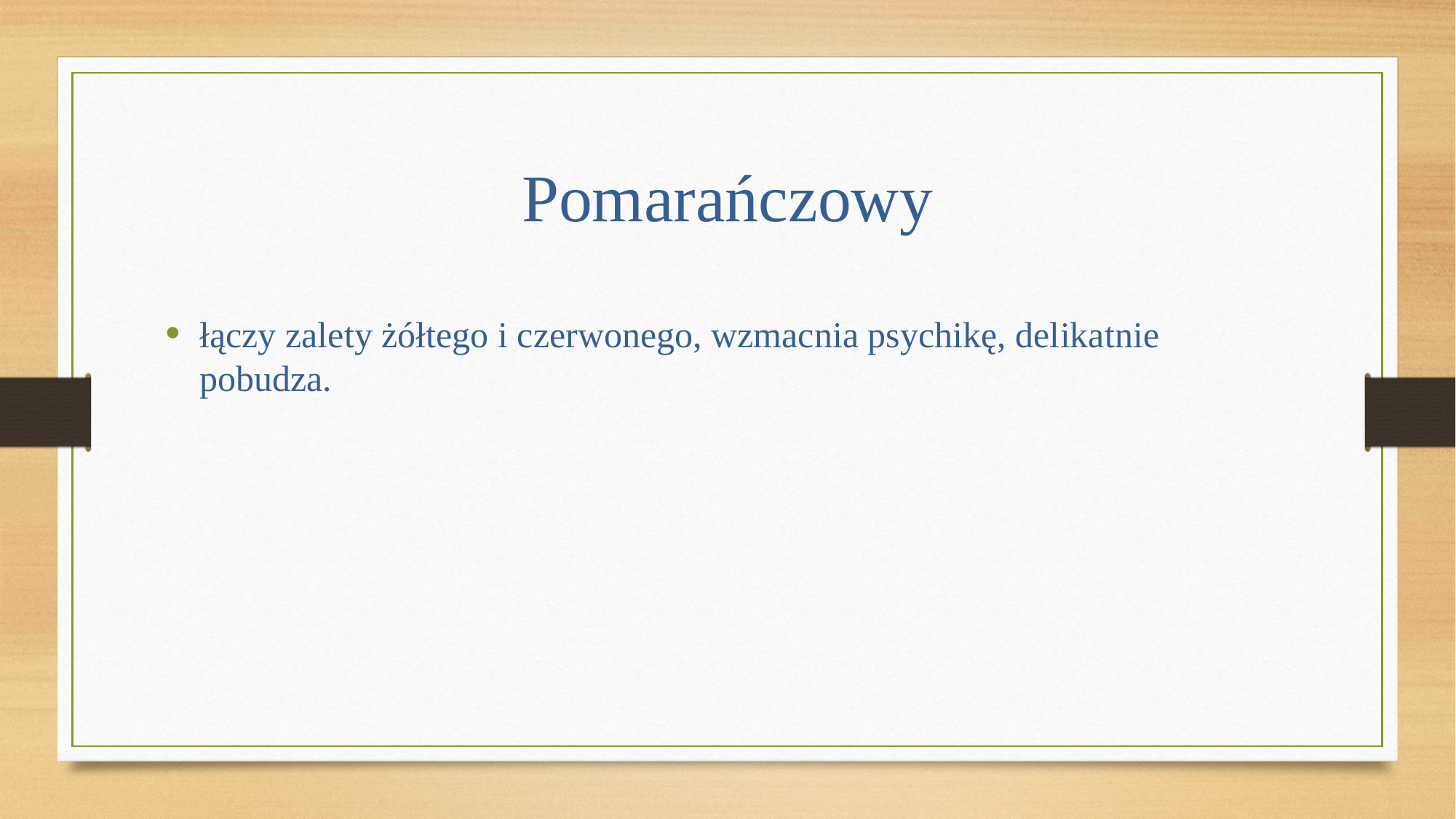

# Pomarańczowy
łączy zalety żółtego i czerwonego, wzmacnia psychikę, delikatnie pobudza.